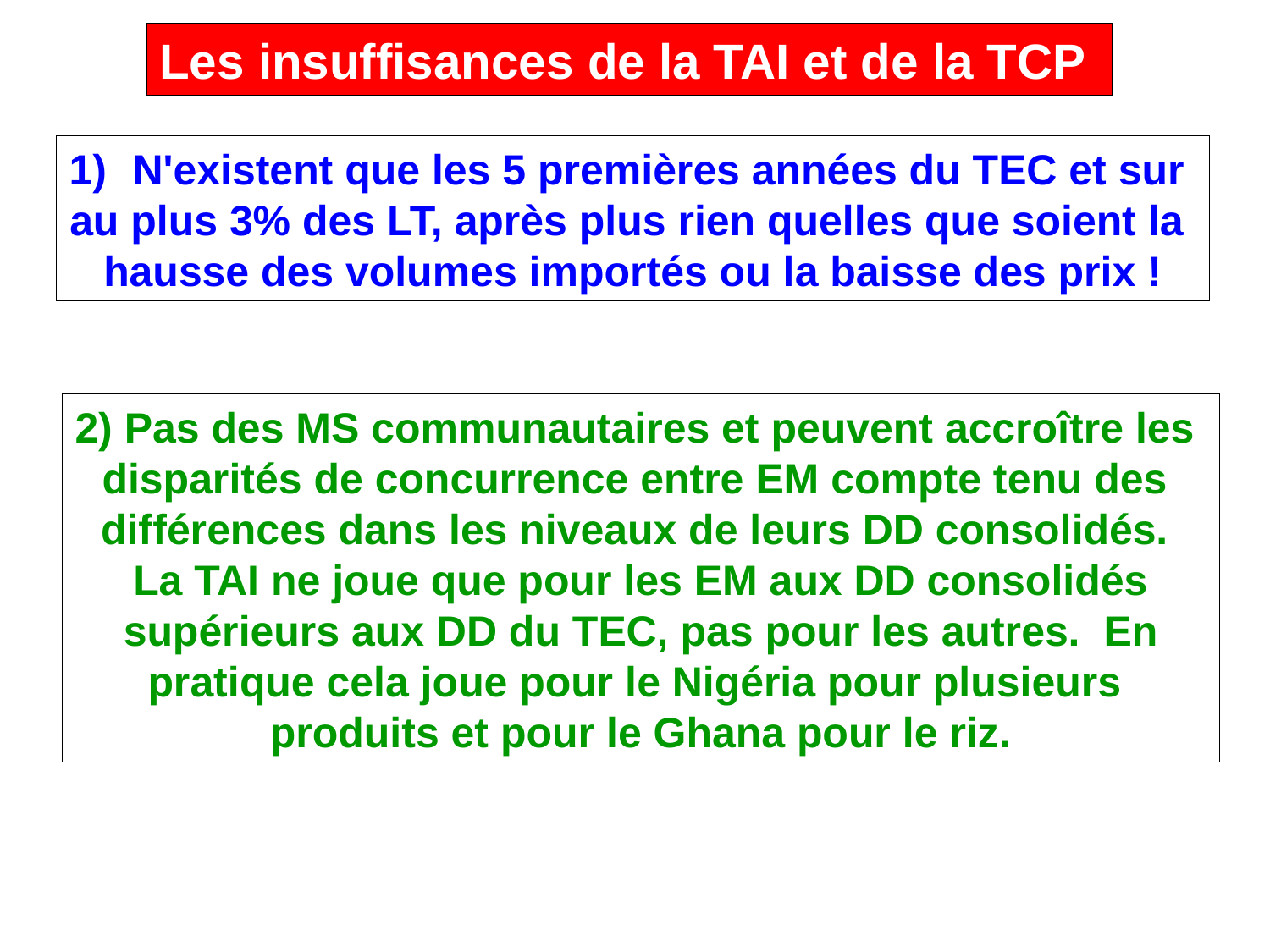

Les insuffisances de la TAI et de la TCP
N'existent que les 5 premières années du TEC et sur
au plus 3% des LT, après plus rien quelles que soient la
hausse des volumes importés ou la baisse des prix !
2) Pas des MS communautaires et peuvent accroître les
disparités de concurrence entre EM compte tenu des
différences dans les niveaux de leurs DD consolidés.
La TAI ne joue que pour les EM aux DD consolidés
supérieurs aux DD du TEC, pas pour les autres.  En
pratique cela joue pour le Nigéria pour plusieurs
produits et pour le Ghana pour le riz.